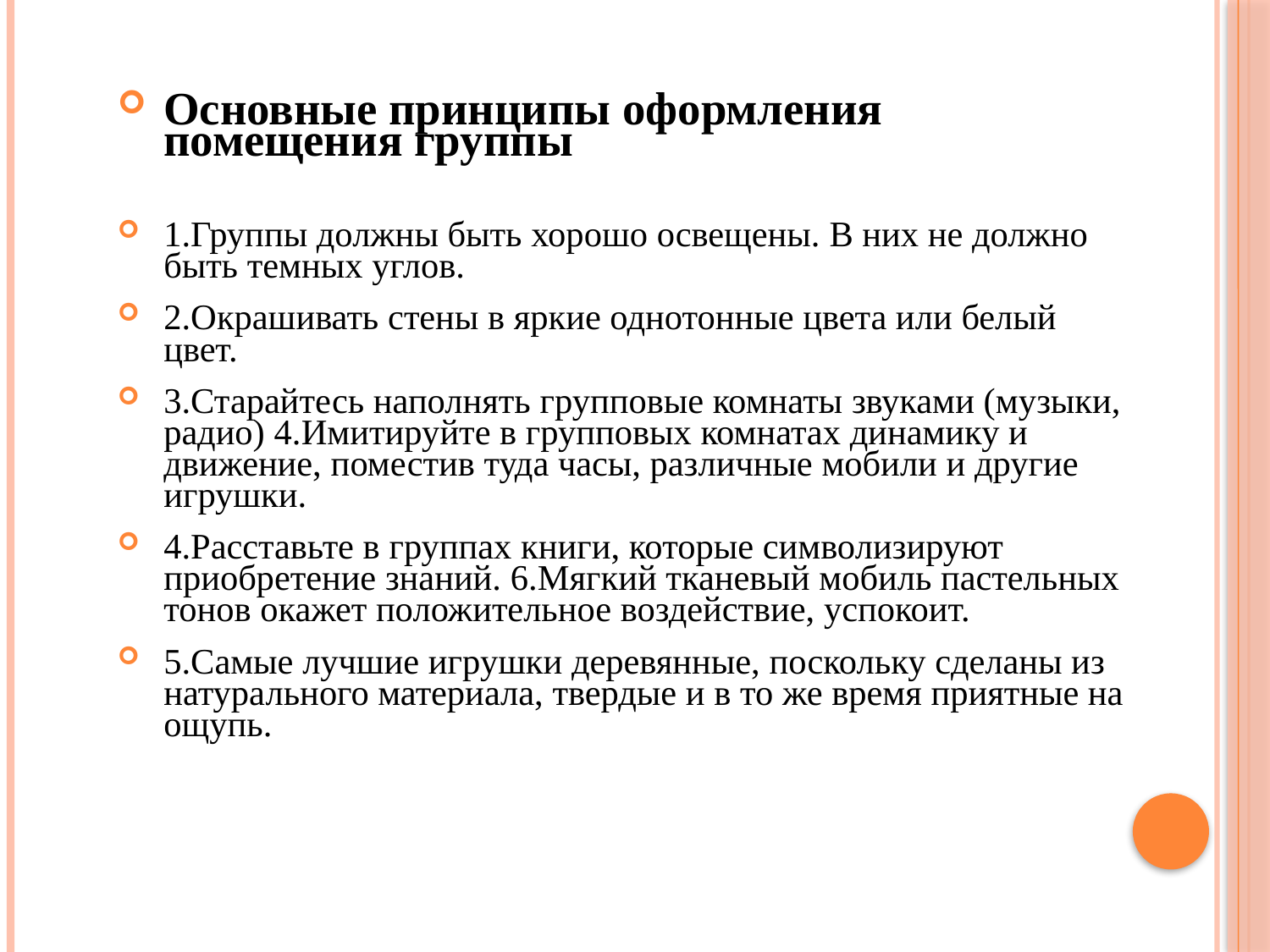

Основные принципы оформления помещения группы
1.Группы должны быть хорошо освещены. В них не должно быть темных углов.
2.Окрашивать стены в яркие однотонные цвета или белый цвет.
3.Старайтесь наполнять групповые комнаты звуками (музыки, радио) 4.Имитируйте в групповых комнатах динамику и движение, поместив туда часы, различные мобили и другие игрушки.
4.Расставьте в группах книги, которые символизируют приобретение знаний. 6.Мягкий тканевый мобиль пастельных тонов окажет положительное воздействие, успокоит.
5.Самые лучшие игрушки деревянные, поскольку сделаны из натурального материала, твердые и в то же время приятные на ощупь.